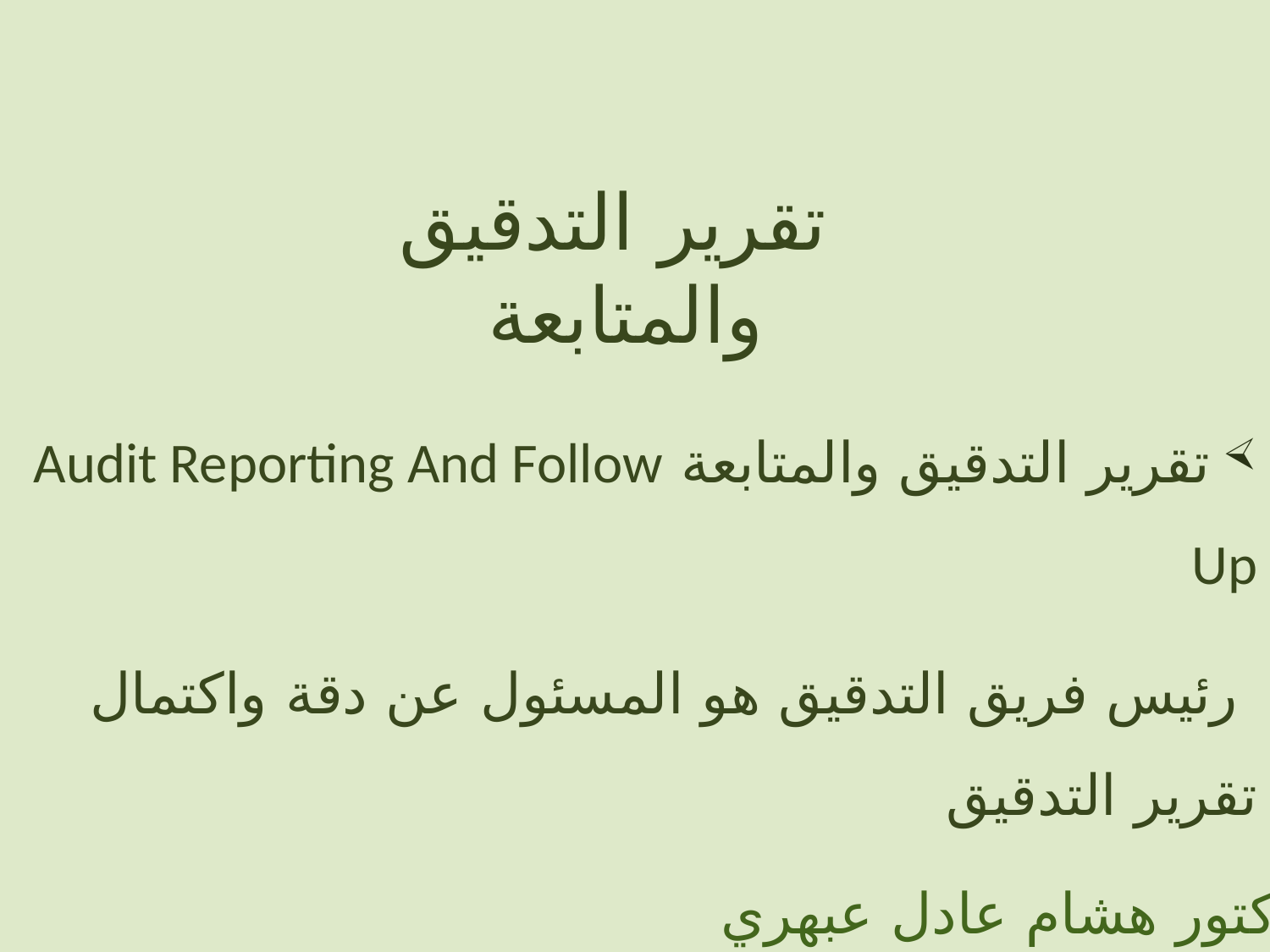

تقرير التدقيق والمتابعة
 تقرير التدقيق والمتابعة Audit Reporting And Follow Up
 رئيس فريق التدقيق هو المسئول عن دقة واكتمال تقرير التدقيق
الدكتور هشام عادل عبهري